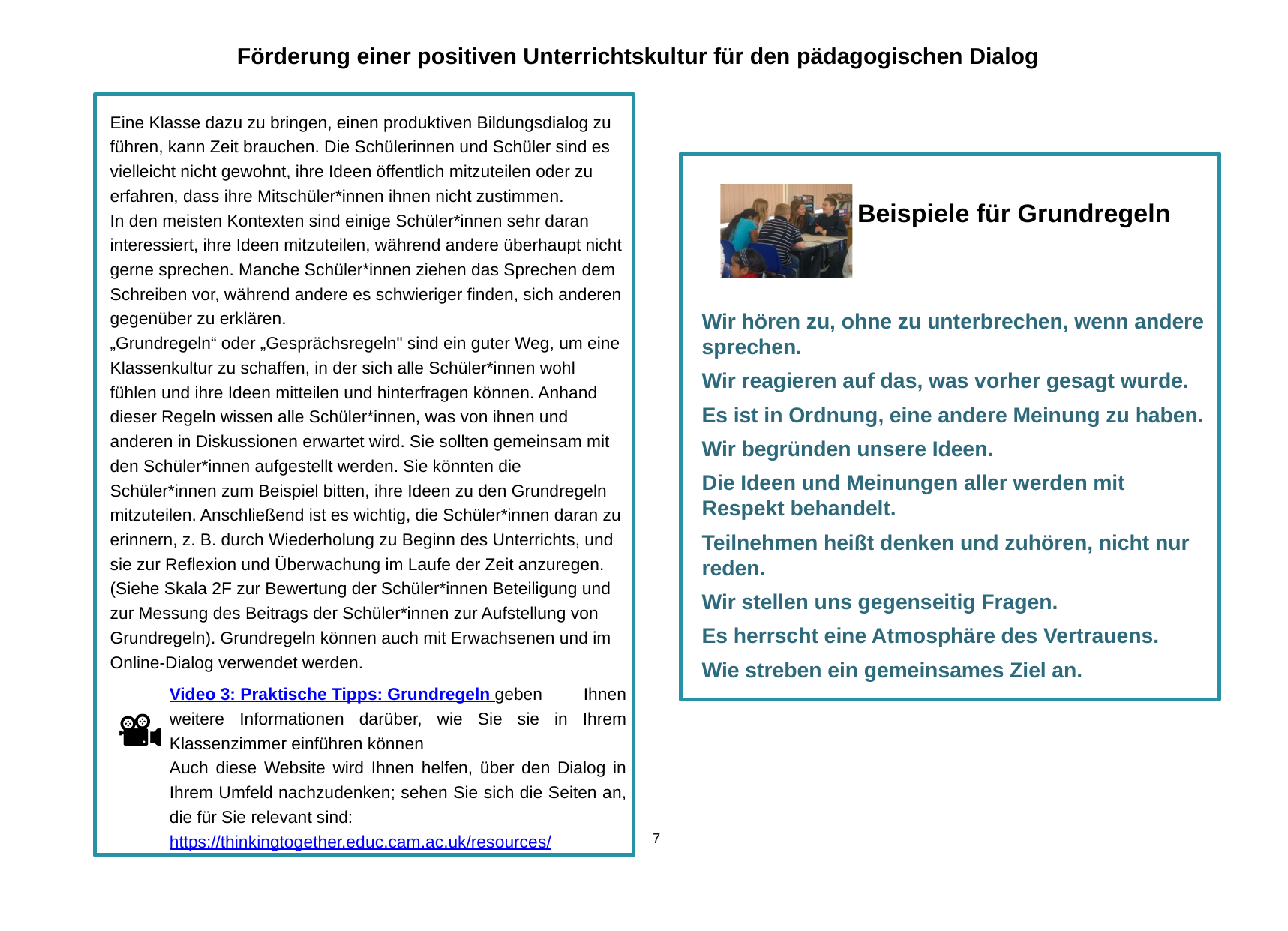

Förderung einer positiven Unterrichtskultur für den pädagogischen Dialog

Eine Klasse dazu zu bringen, einen produktiven Bildungsdialog zu führen, kann Zeit brauchen. Die Schülerinnen und Schüler sind es vielleicht nicht gewohnt, ihre Ideen öffentlich mitzuteilen oder zu erfahren, dass ihre Mitschüler*innen ihnen nicht zustimmen.
In den meisten Kontexten sind einige Schüler*innen sehr daran interessiert, ihre Ideen mitzuteilen, während andere überhaupt nicht gerne sprechen. Manche Schüler*innen ziehen das Sprechen dem Schreiben vor, während andere es schwieriger finden, sich anderen gegenüber zu erklären.
„Grundregeln“ oder „Gesprächsregeln" sind ein guter Weg, um eine Klassenkultur zu schaffen, in der sich alle Schüler*innen wohl fühlen und ihre Ideen mitteilen und hinterfragen können. Anhand dieser Regeln wissen alle Schüler*innen, was von ihnen und anderen in Diskussionen erwartet wird. Sie sollten gemeinsam mit den Schüler*innen aufgestellt werden. Sie könnten die Schüler*innen zum Beispiel bitten, ihre Ideen zu den Grundregeln mitzuteilen. Anschließend ist es wichtig, die Schüler*innen daran zu erinnern, z. B. durch Wiederholung zu Beginn des Unterrichts, und sie zur Reflexion und Überwachung im Laufe der Zeit anzuregen. (Siehe Skala 2F zur Bewertung der Schüler*innen Beteiligung und zur Messung des Beitrags der Schüler*innen zur Aufstellung von Grundregeln). Grundregeln können auch mit Erwachsenen und im Online-Dialog verwendet werden.
Video 3: Praktische Tipps: Grundregeln geben Ihnen weitere Informationen darüber, wie Sie sie in Ihrem Klassenzimmer einführen können
Auch diese Website wird Ihnen helfen, über den Dialog in Ihrem Umfeld nachzudenken; sehen Sie sich die Seiten an, die für Sie relevant sind:
https://thinkingtogether.educ.cam.ac.uk/resources/

                Beispiele für Grundregeln

Wir hören zu, ohne zu unterbrechen, wenn andere sprechen.
Wir reagieren auf das, was vorher gesagt wurde.
Es ist in Ordnung, eine andere Meinung zu haben.
Wir begründen unsere Ideen.
Die Ideen und Meinungen aller werden mit Respekt behandelt.
Teilnehmen heißt denken und zuhören, nicht nur reden.
Wir stellen uns gegenseitig Fragen.
Es herrscht eine Atmosphäre des Vertrauens.
Wie streben ein gemeinsames Ziel an.

7